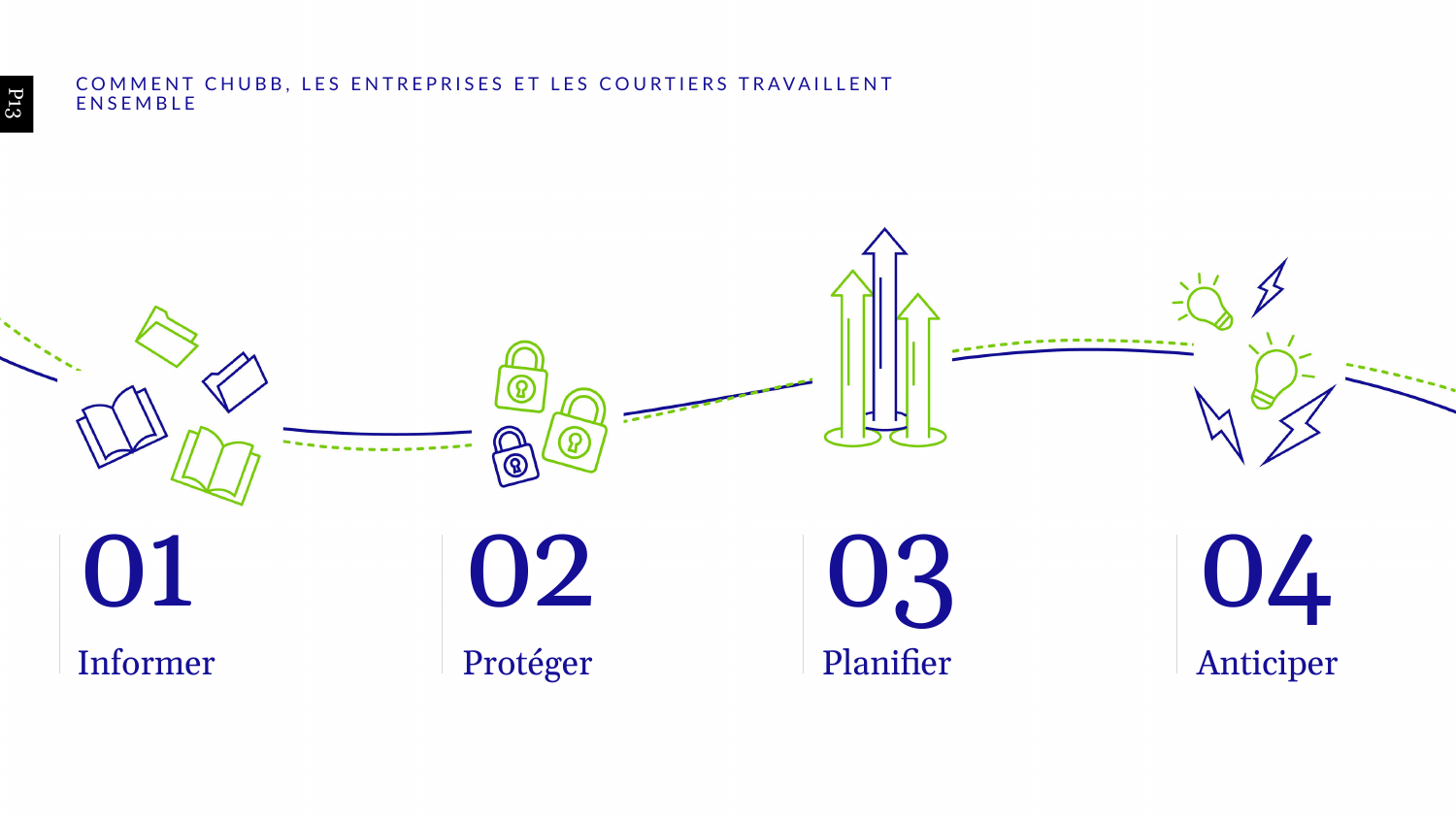

COMMENT CHUBB, LES ENTREPRISES ET LES COURTIERS TRAVAILLENT ENSEMBLE
P13
01
02
03
04
Informer
Protéger
Planifier
Anticiper